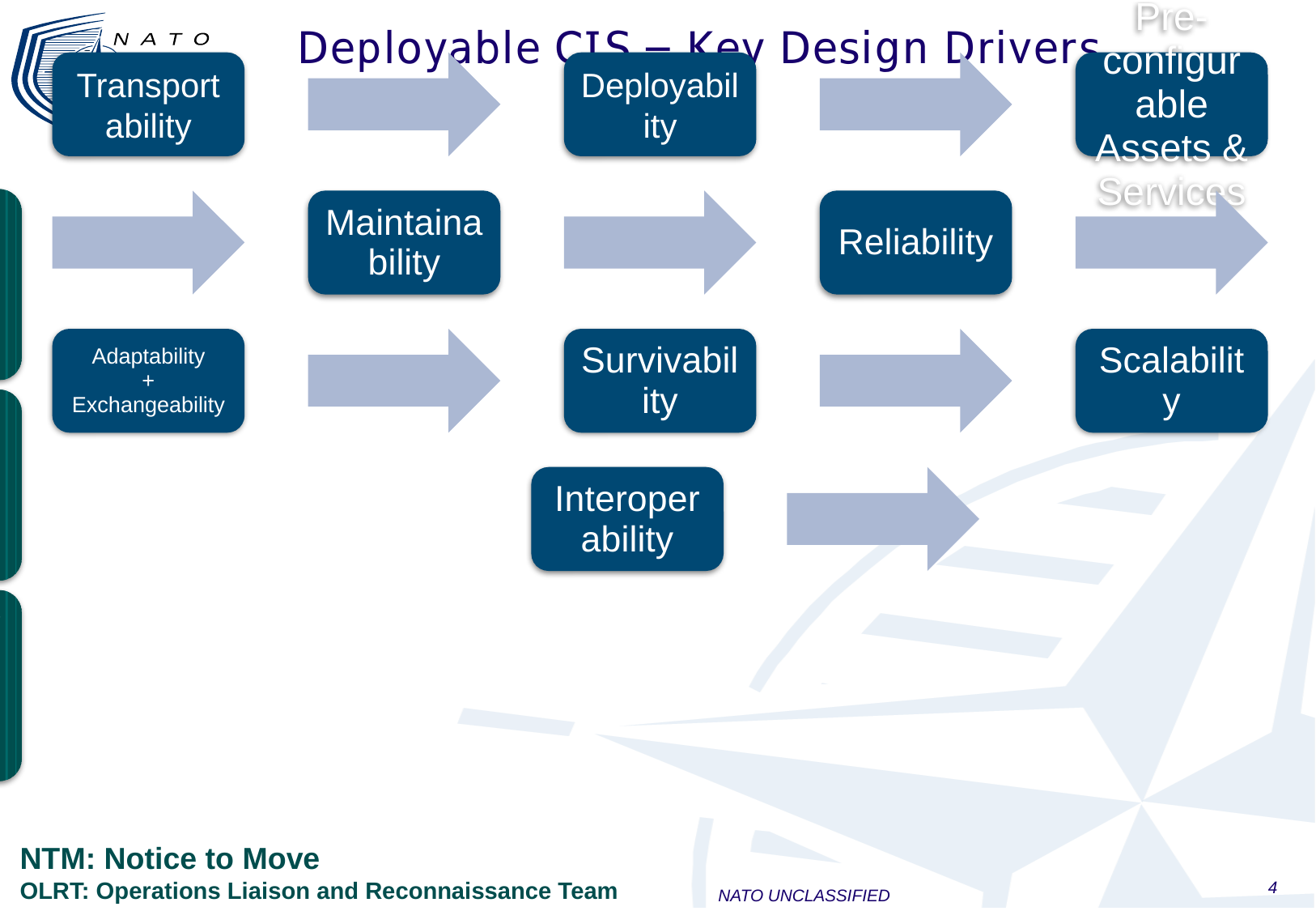

# Deployable CIS – Key Design Drivers
Transportability
Assets & Services
Reliability
Maintainability
Adaptability
+
Exchangeability
Survivability
Scalability
Interoperability
NTM
NTM: Notice to Move
OLRT: Operations Liaison and Reconnaissance Team
4
NATO UNCLASSIFIED